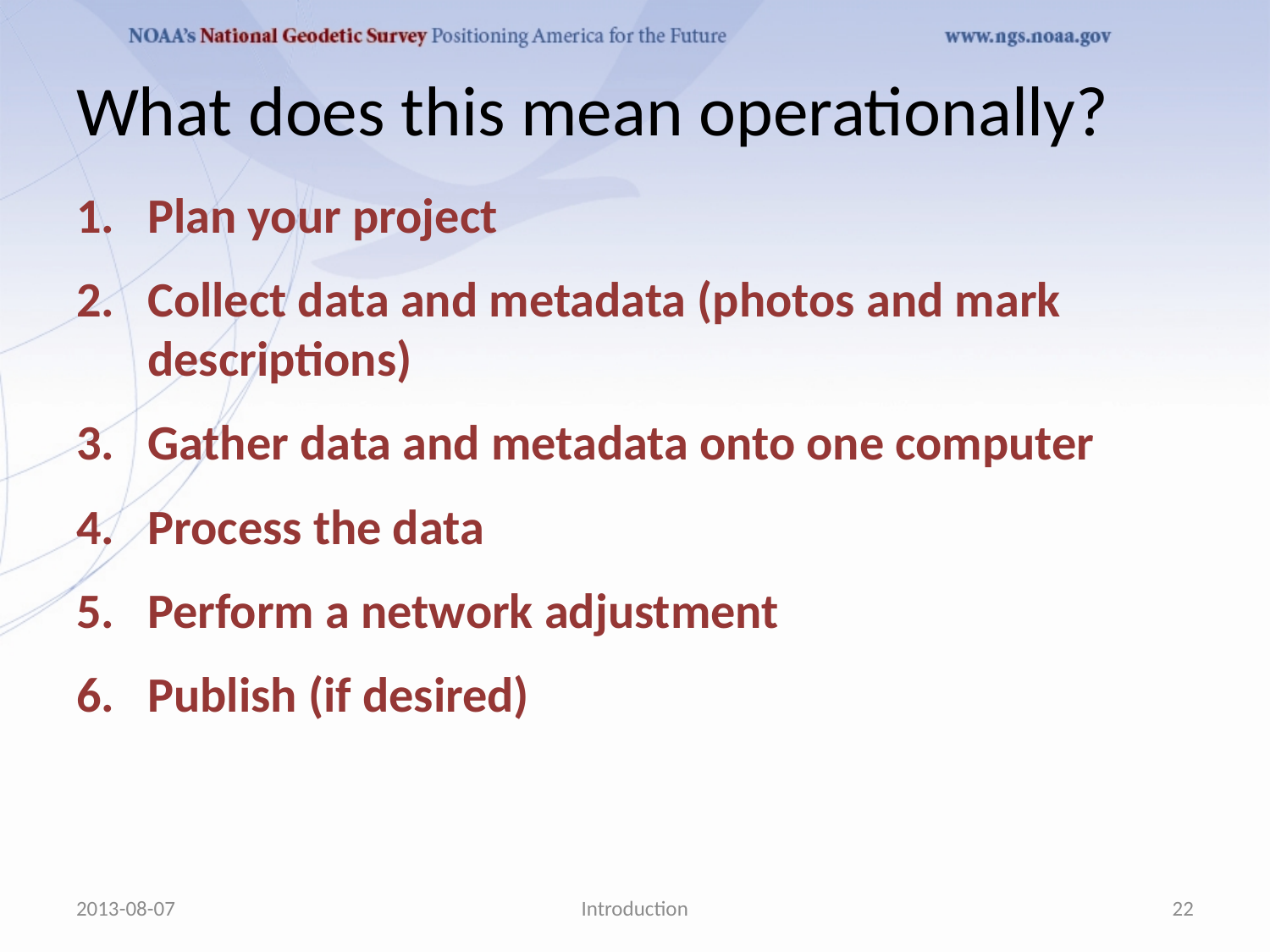

# What does this mean operationally?
Plan your project
Collect data and metadata (photos and mark descriptions)
Gather data and metadata onto one computer
Process the data
Perform a network adjustment
Publish (if desired)
2013-08-07
Introduction
22